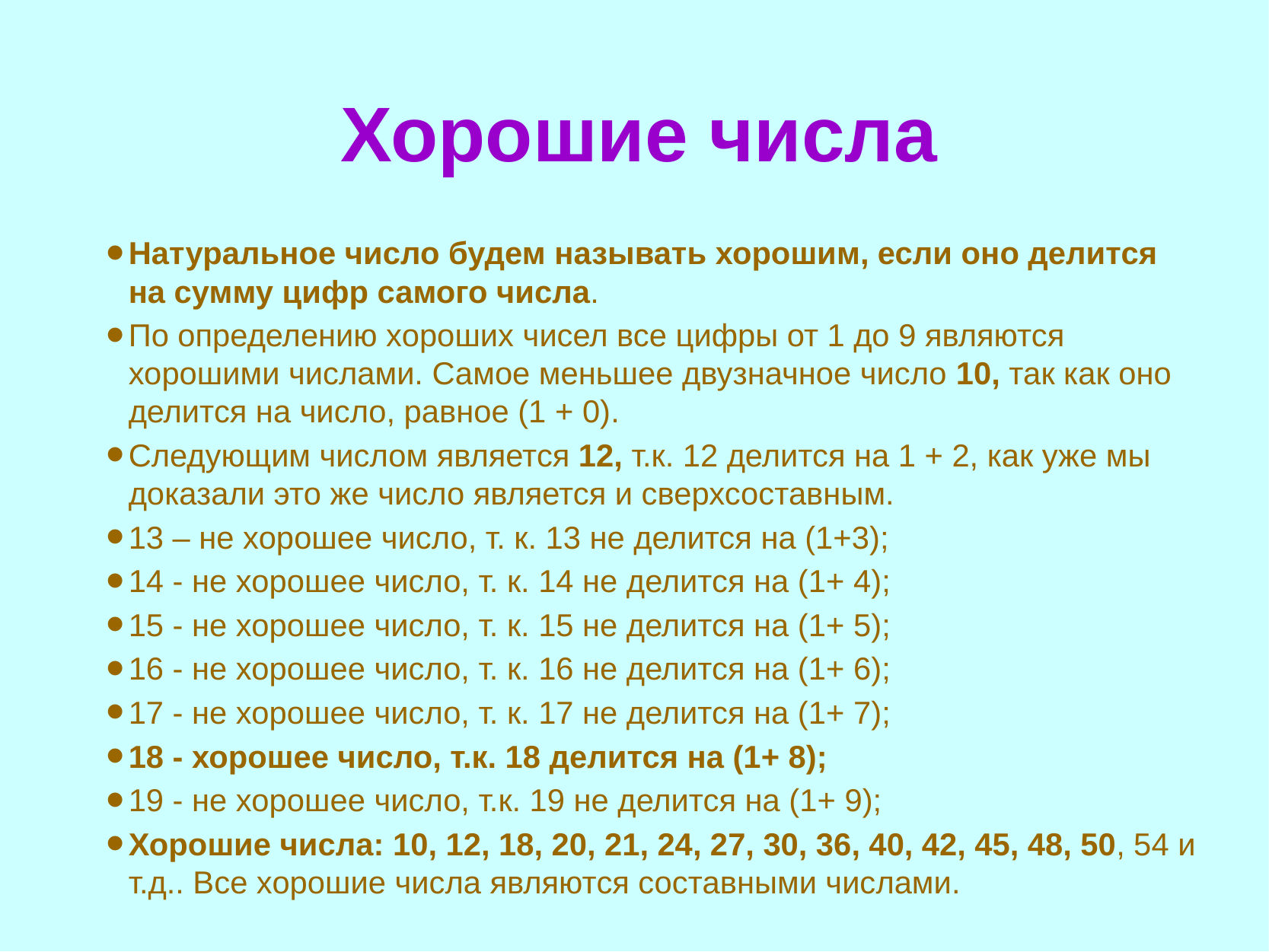

# Хорошие числа
Натуральное число будем называть хорошим, если оно делится на сумму цифр самого числа.
По определению хороших чисел все цифры от 1 до 9 являются хорошими числами. Самое меньшее двузначное число 10, так как оно делится на число, равное (1 + 0).
Следующим числом является 12, т.к. 12 делится на 1 + 2, как уже мы доказали это же число является и сверхсоставным.
13 – не хорошее число, т. к. 13 не делится на (1+3);
14 - не хорошее число, т. к. 14 не делится на (1+ 4);
15 - не хорошее число, т. к. 15 не делится на (1+ 5);
16 - не хорошее число, т. к. 16 не делится на (1+ 6);
17 - не хорошее число, т. к. 17 не делится на (1+ 7);
18 - хорошее число, т.к. 18 делится на (1+ 8);
19 - не хорошее число, т.к. 19 не делится на (1+ 9);
Хорошие числа: 10, 12, 18, 20, 21, 24, 27, 30, 36, 40, 42, 45, 48, 50, 54 и т.д.. Все хорошие числа являются составными числами.